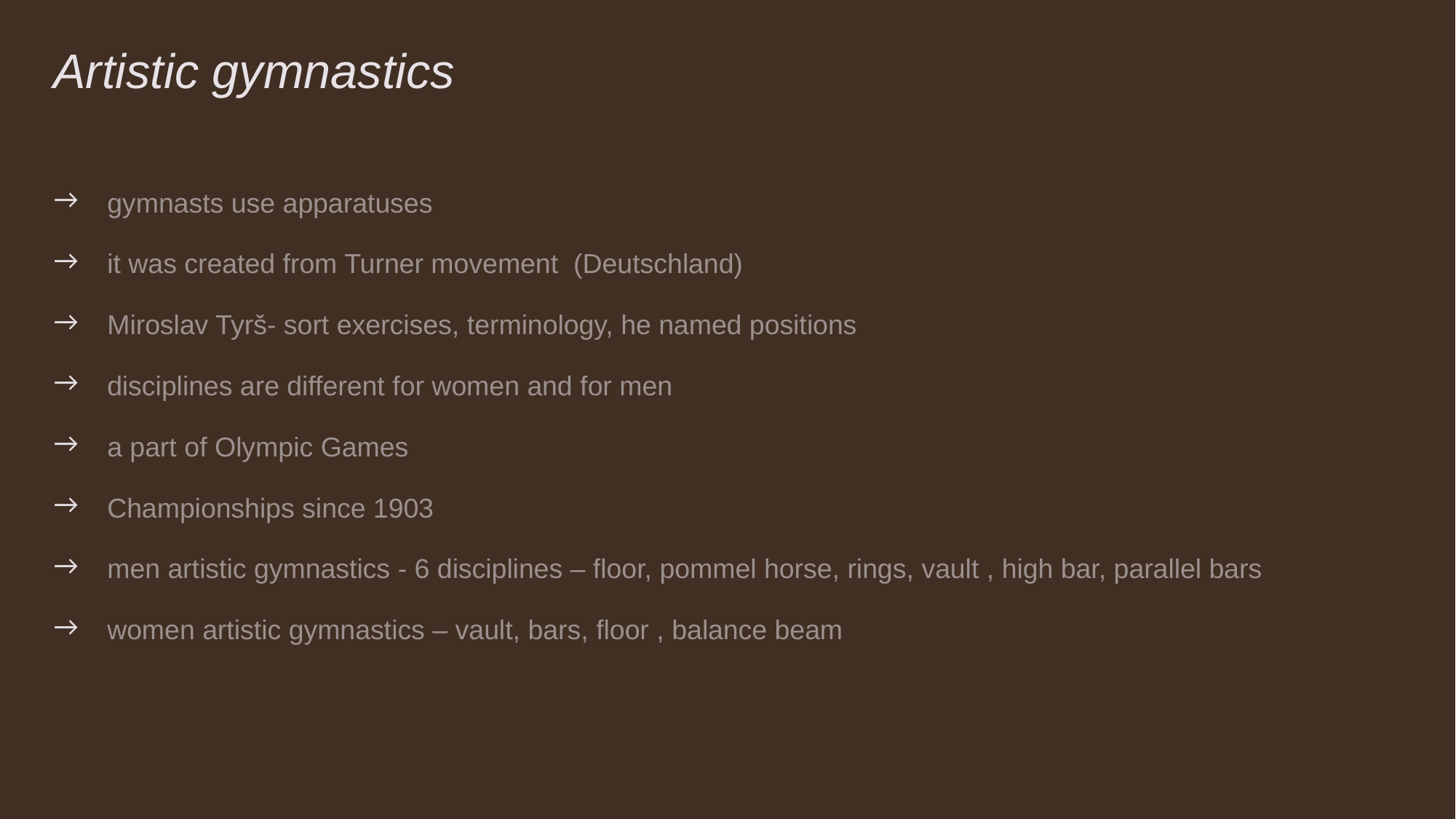

# Artistic gymnastics
gymnasts use apparatuses
it was created from Turner movement  (Deutschland)
Miroslav Tyrš- sort exercises, terminology, he named positions
disciplines are different for women and for men
a part of Olympic Games
Championships since 1903
men artistic gymnastics - 6 disciplines – floor, pommel horse, rings, vault , high bar, parallel bars
women artistic gymnastics – vault, bars, floor , balance beam